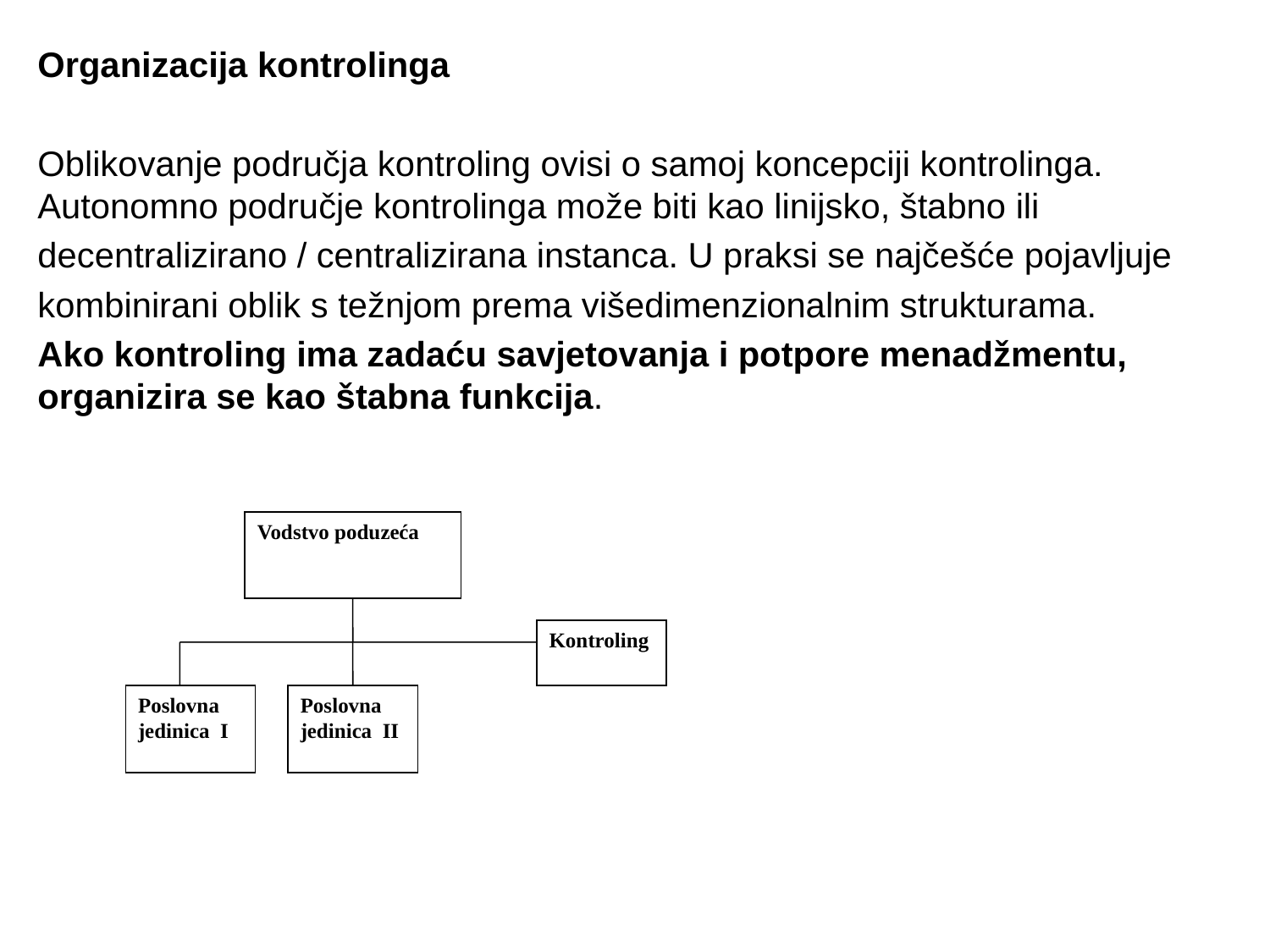

Organizacija kontrolinga

Oblikovanje područja kontroling ovisi o samoj koncepciji kontrolinga. Autonomno područje kontrolinga može biti kao linijsko, štabno ili
decentralizirano / centralizirana instanca. U praksi se najčešće pojavljuje
kombinirani oblik s težnjom prema višedimenzionalnim strukturama.
Ako kontroling ima zadaću savjetovanja i potpore menadžmentu, organizira se kao štabna funkcija.

Vodstvo poduzeća

Kontroling

Poslovna jedinica  I
Poslovna jedinica  II